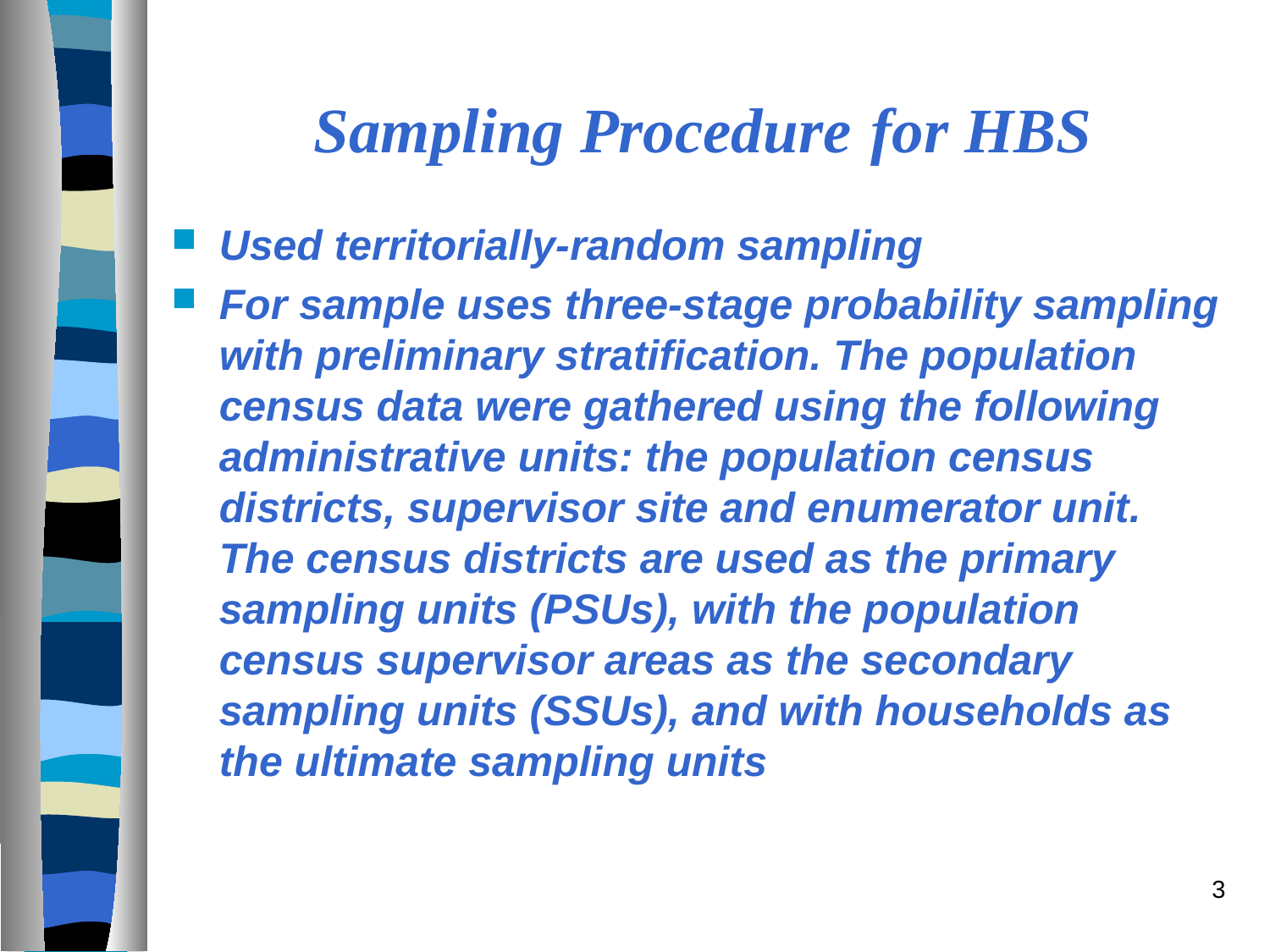

# Sampling Procedure for HBS
Used territorially-random sampling
For sample uses three-stage probability sampling with preliminary stratification. The population census data were gathered using the following administrative units: the population census districts, supervisor site and enumerator unit. The census districts are used as the primary sampling units (PSUs), with the population census supervisor areas as the secondary sampling units (SSUs), and with households as the ultimate sampling units
3